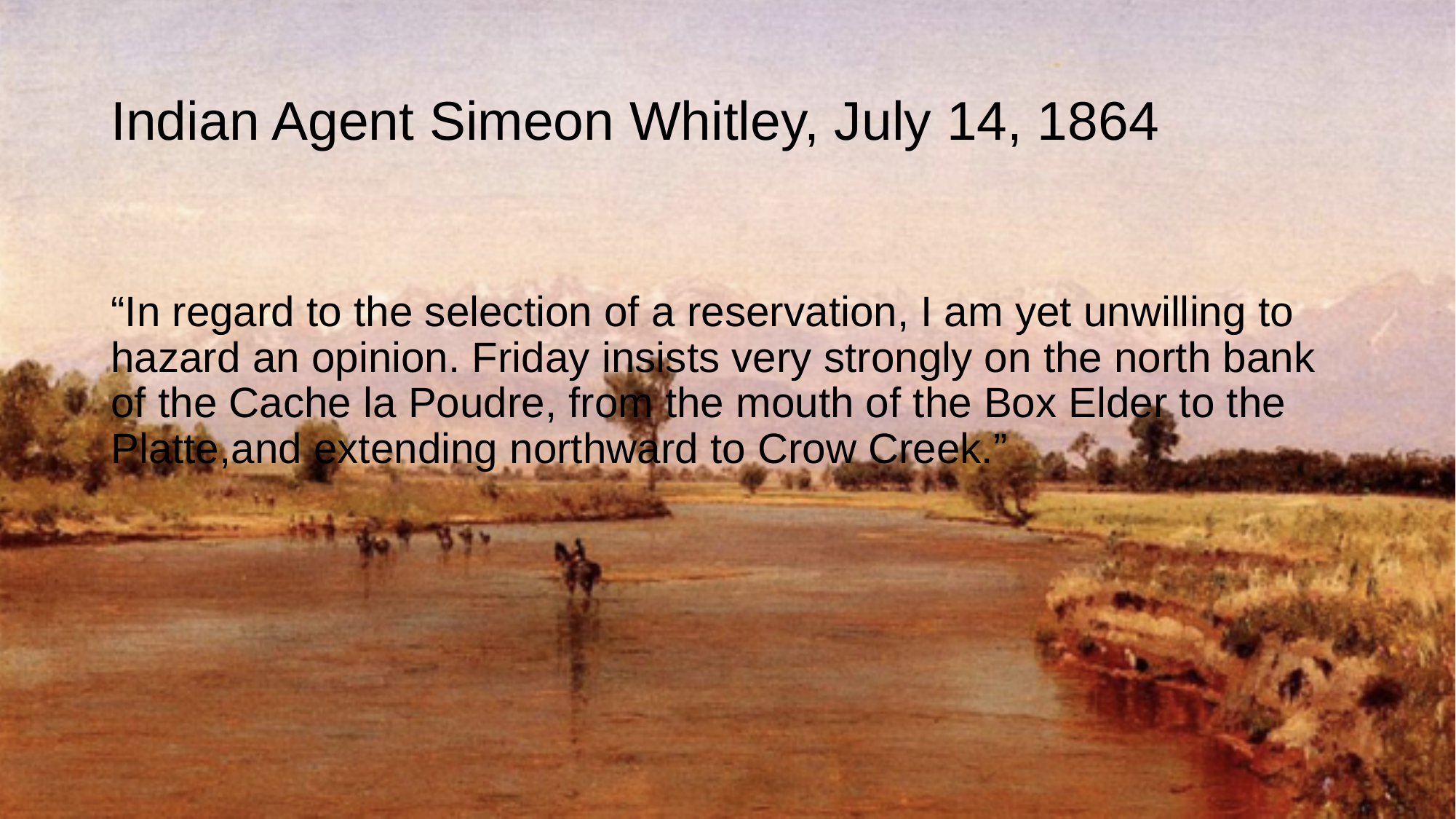

# Indian Agent Simeon Whitley, July 14, 1864

“In regard to the selection of a reservation, I am yet unwilling to hazard an opinion. Friday insists very strongly on the north bank  of the Cache la Poudre, from the mouth of the Box Elder to the Platte,and extending northward to Crow Creek.”